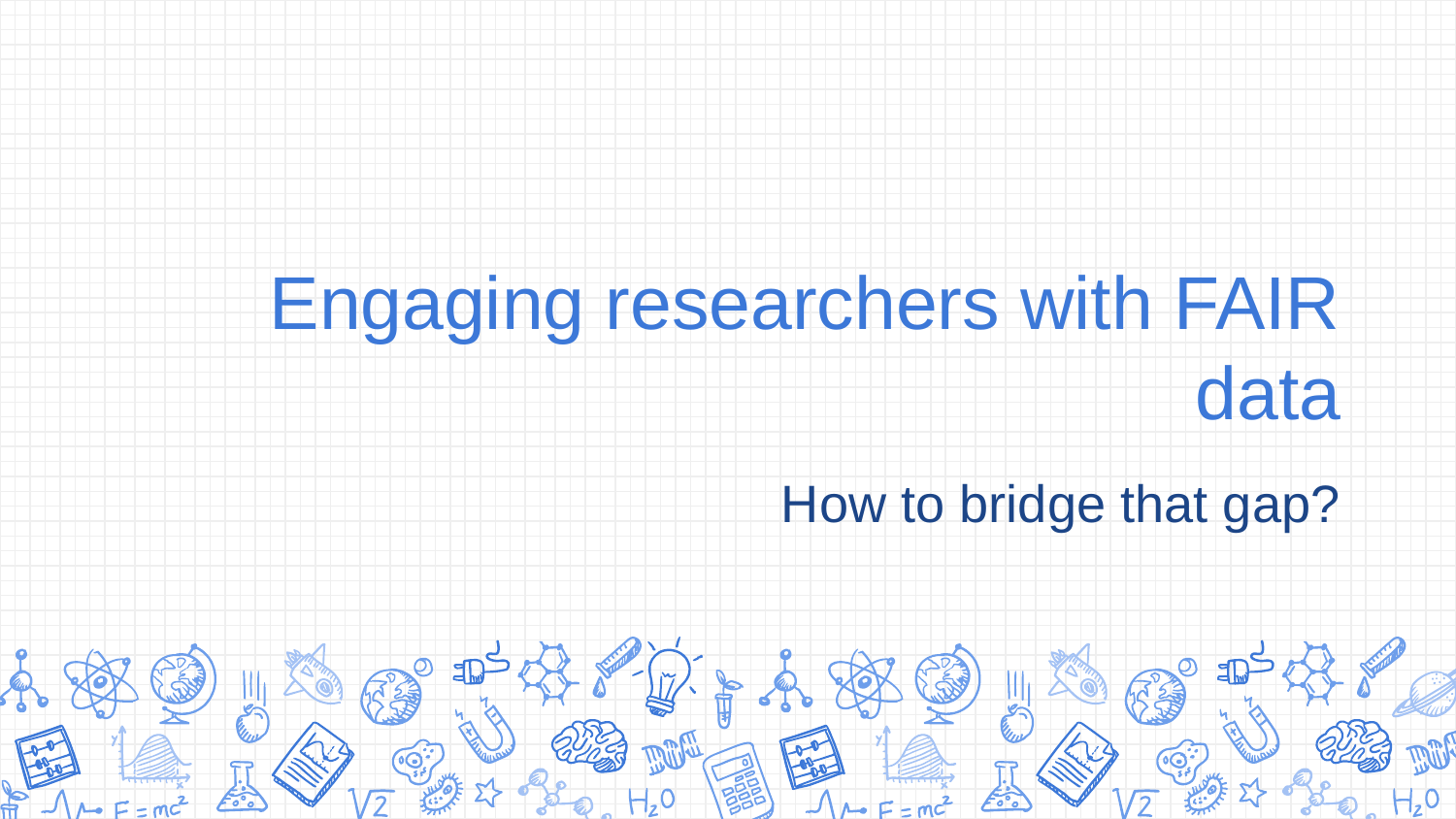

# Engaging researchers with FAIR data
 How to bridge that gap?